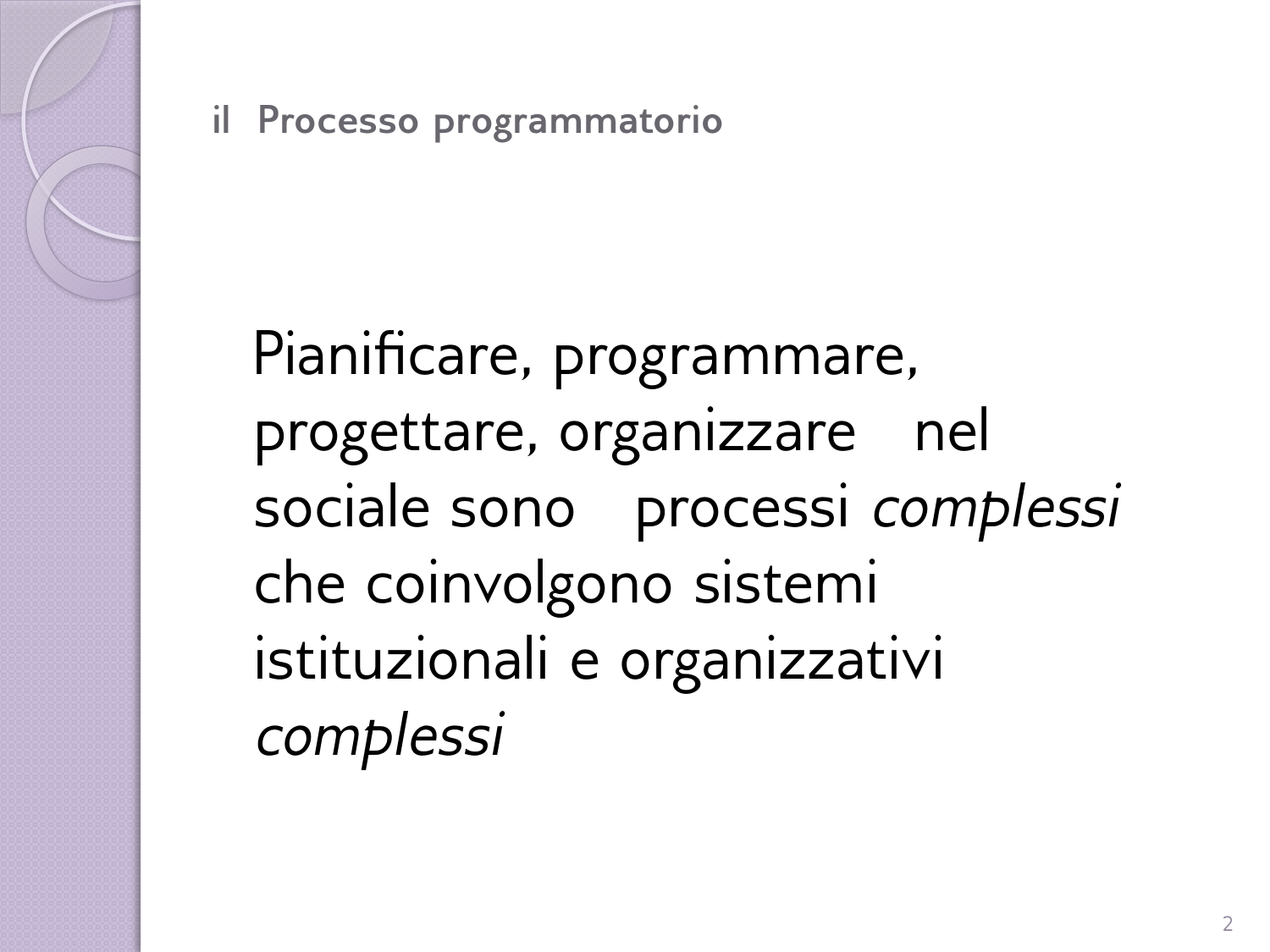

# il  Processo programmatorio

Pianificare, programmare, progettare, organizzare   nel sociale sono   processi complessi che coinvolgono sistemi istituzionali e organizzativi complessi

2